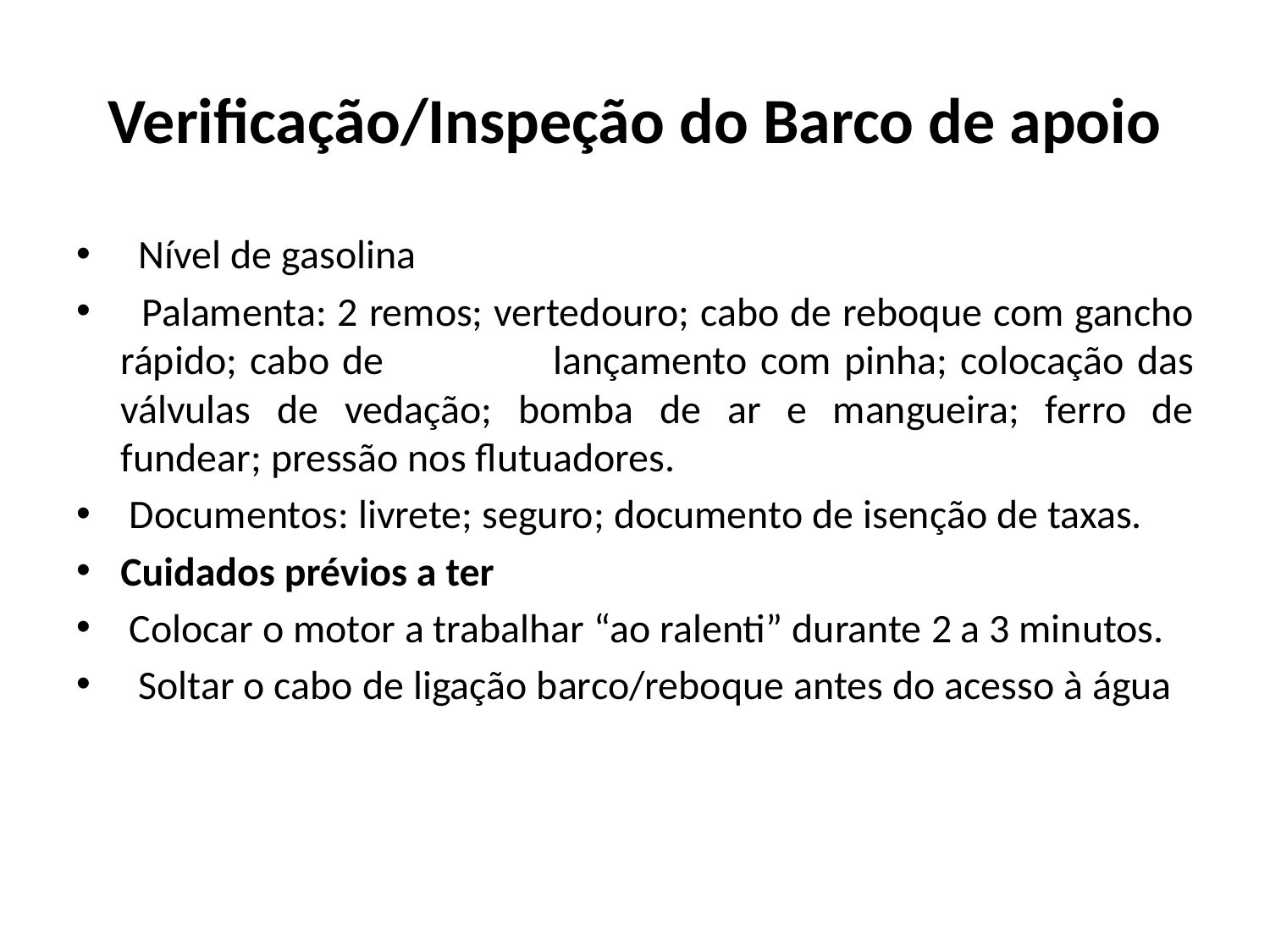

# Verificação/Inspeção do Barco de apoio
  Nível de gasolina
  Palamenta: 2 remos; vertedouro; cabo de reboque com gancho rápido; cabo de             lançamento com pinha; colocação das válvulas de vedação; bomba de ar e mangueira; ferro de fundear; pressão nos flutuadores.
 Documentos: livrete; seguro; documento de isenção de taxas.
Cuidados prévios a ter
 Colocar o motor a trabalhar “ao ralenti” durante 2 a 3 minutos.
  Soltar o cabo de ligação barco/reboque antes do acesso à água